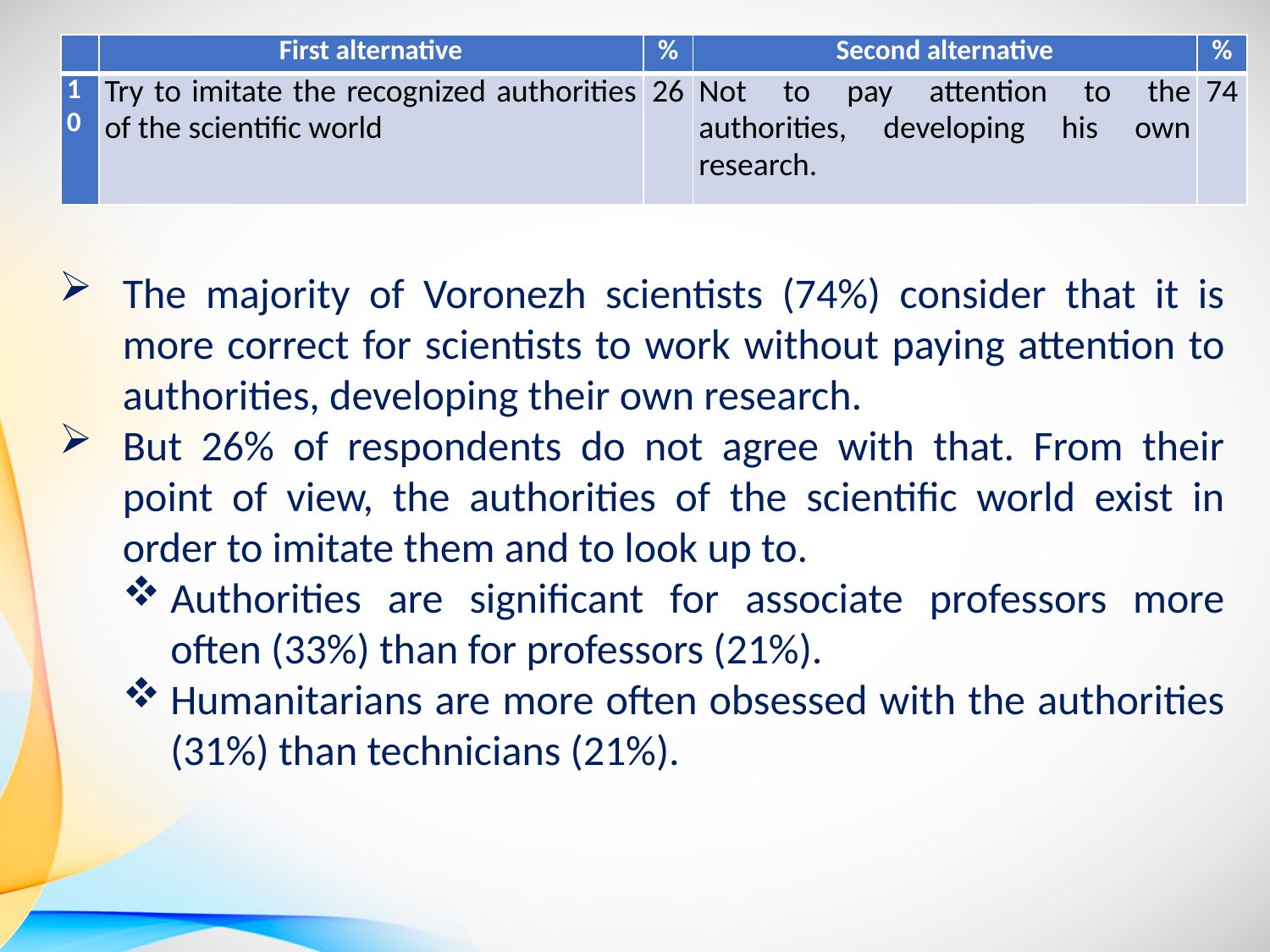

|  | First alternative | % | Second alternative | % |
| --- | --- | --- | --- | --- |
| 10 | Try to imitate the recognized authorities of the scientific world | 26 | Not to pay attention to the authorities, developing his own research. | 74 |

The majority of Voronezh scientists (74%) consider that it is more correct for scientists to work without paying attention to authorities, developing their own research.
But 26% of respondents do not agree with that. From their point of view, the authorities of the scientific world exist in order to imitate them and to look up to.
Authorities are significant for associate professors more often (33%) than for professors (21%).
Humanitarians are more often obsessed with the authorities (31%) than technicians (21%).